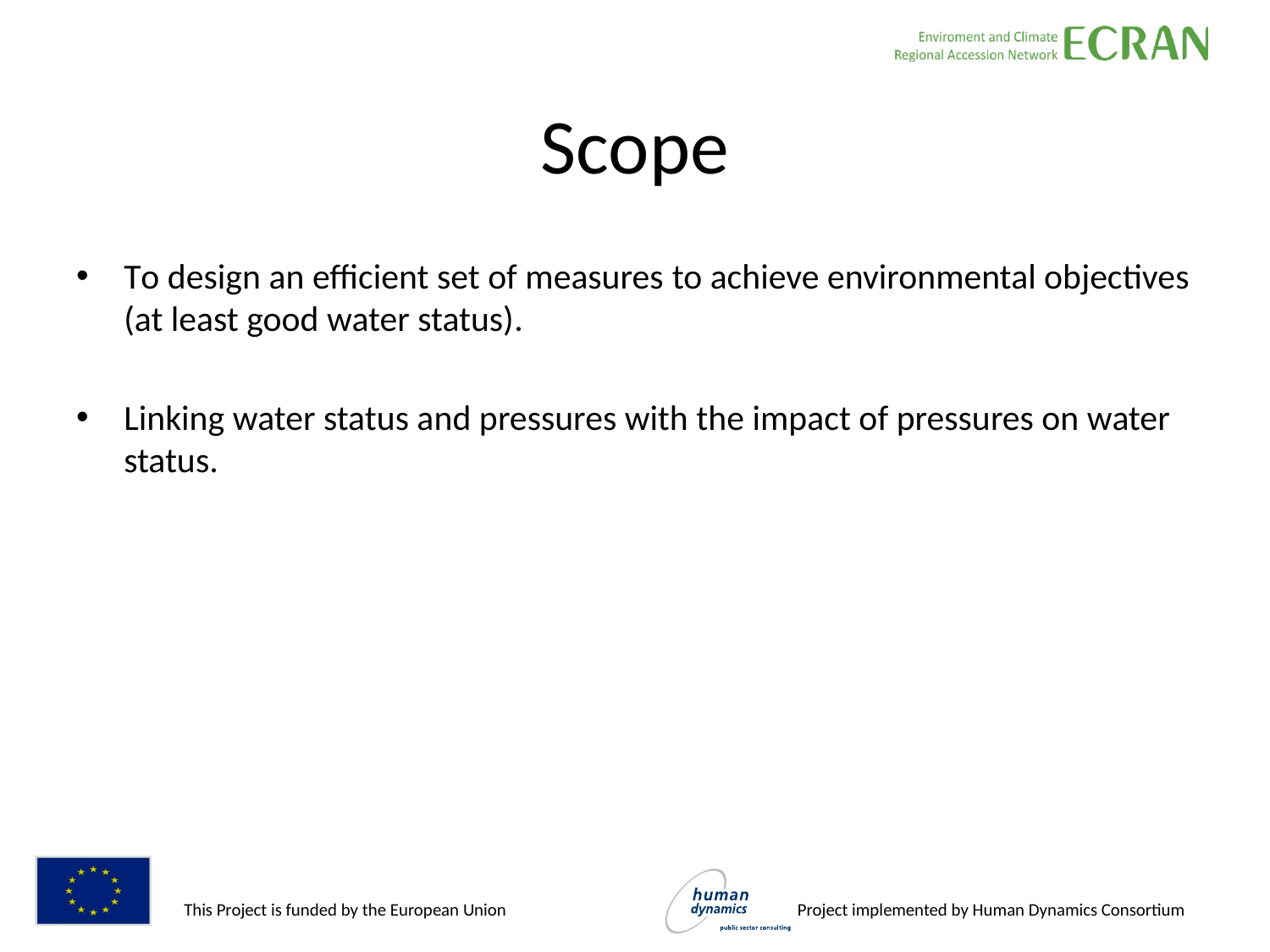

# Scope
To design an efficient set of measures to achieve environmental objectives (at least good water status).

Linking water status and pressures with the impact of pressures on water status.